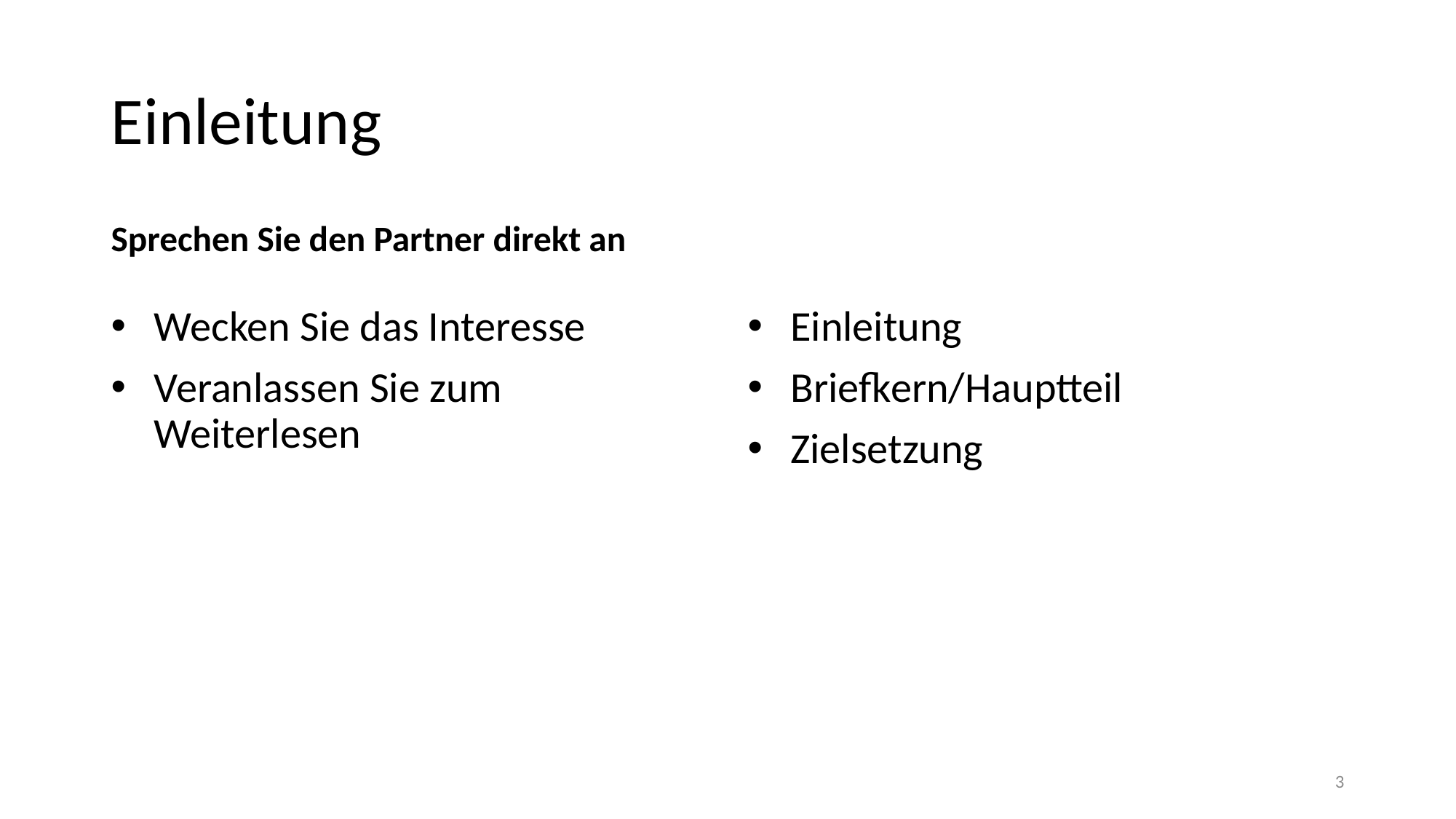

# Einleitung
Sprechen Sie den Partner direkt an

Wecken Sie das Interesse
Veranlassen Sie zum Weiterlesen

Einleitung
Briefkern/Hauptteil
Zielsetzung
3